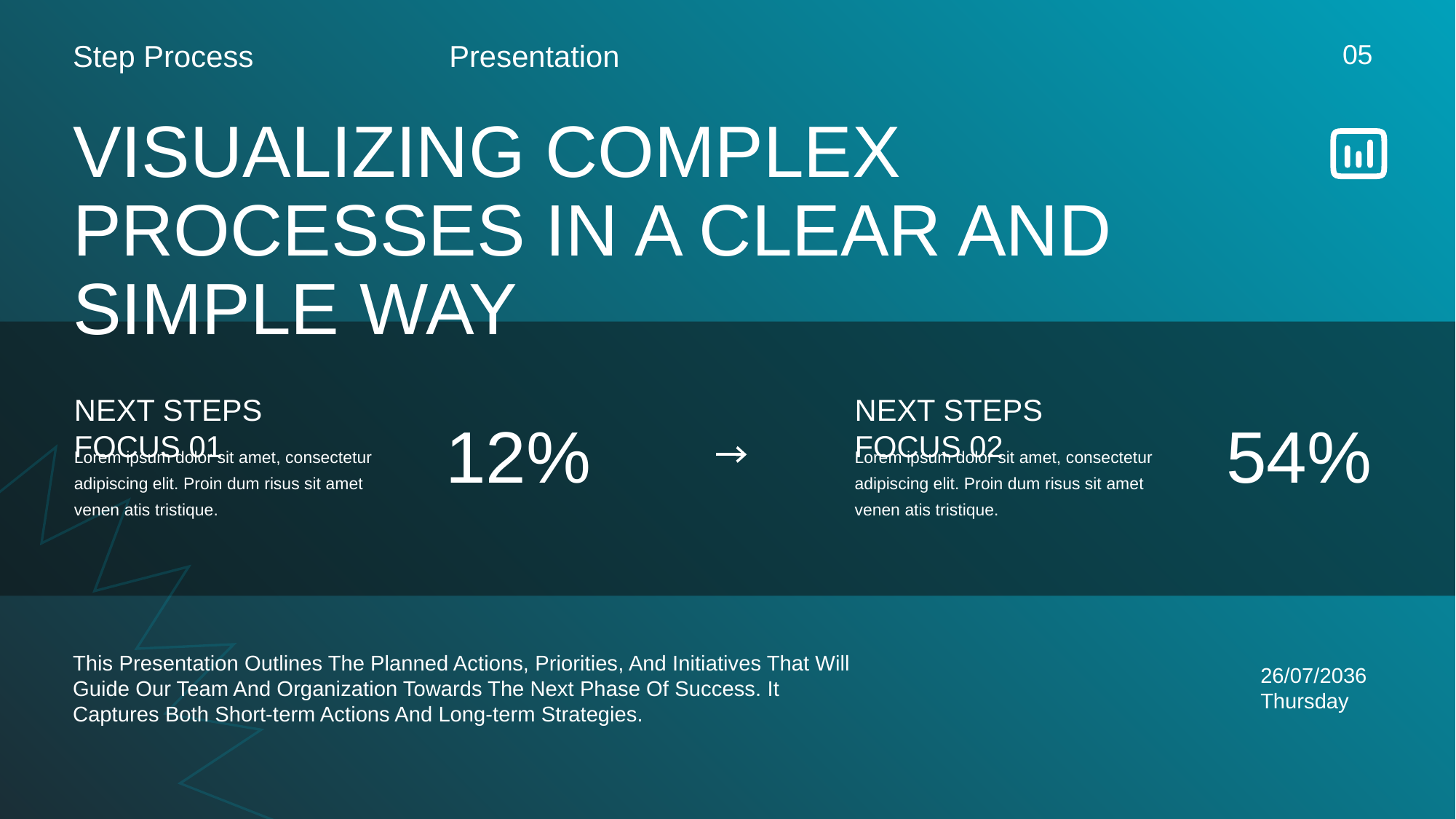

Step Process
Presentation
05
VISUALIZING COMPLEX PROCESSES IN A CLEAR AND SIMPLE WAY

NEXT STEPS FOCUS 01
NEXT STEPS FOCUS 02
12%
54%
Lorem ipsum dolor sit amet, consectetur adipiscing elit. Proin dum risus sit amet venen atis tristique.
Lorem ipsum dolor sit amet, consectetur adipiscing elit. Proin dum risus sit amet venen atis tristique.

This Presentation Outlines The Planned Actions, Priorities, And Initiatives That Will Guide Our Team And Organization Towards The Next Phase Of Success. It Captures Both Short-term Actions And Long-term Strategies.
26/07/2036
Thursday